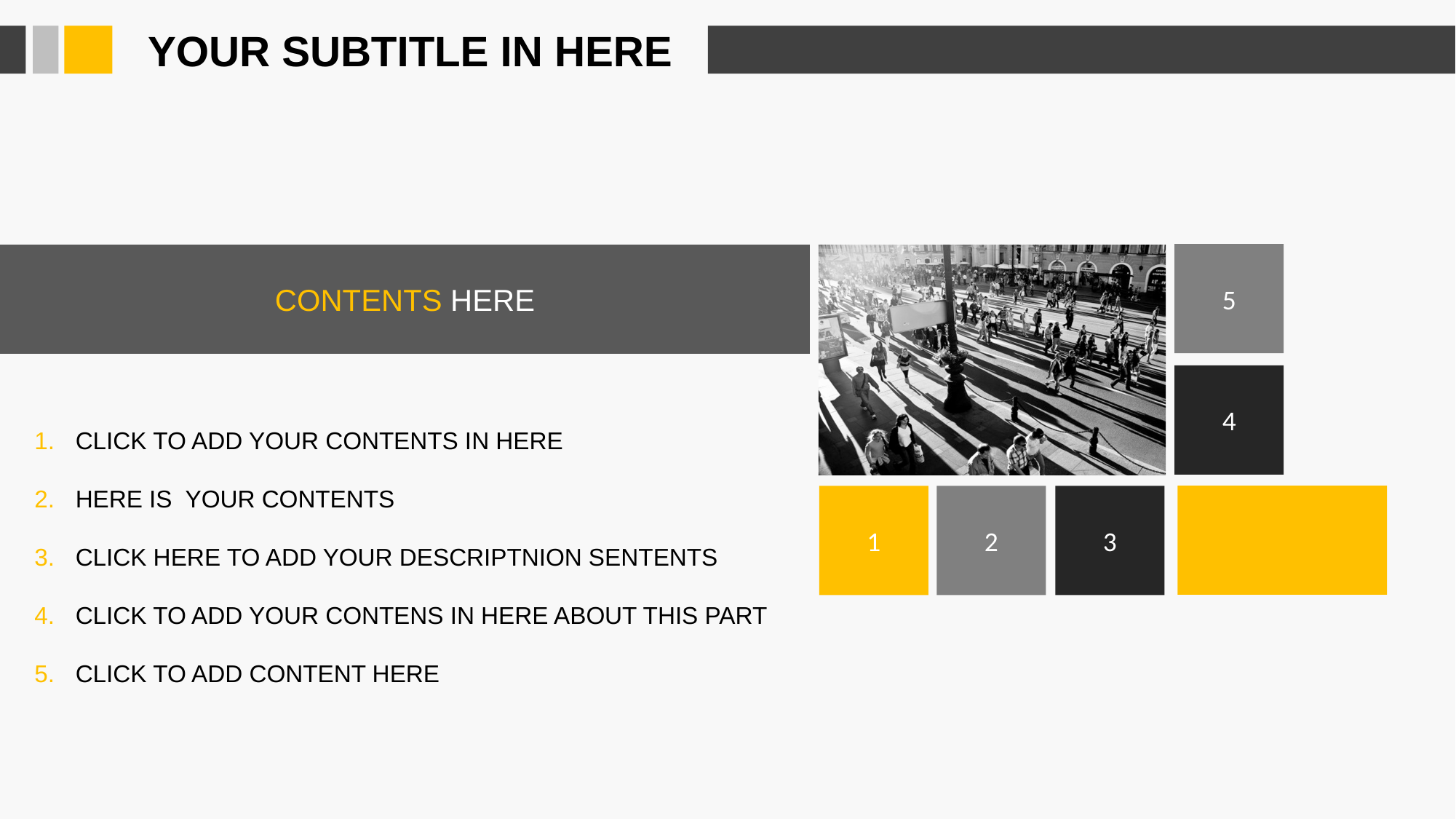

YOUR SUBTITLE IN HERE

5
CONTENTS HERE

4
CLICK TO ADD YOUR CONTENTS IN HERE

HERE IS  YOUR CONTENTS

CLICK HERE TO ADD YOUR DESCRIPTNION SENTENTS

CLICK TO ADD YOUR CONTENS IN HERE ABOUT THIS PART

CLICK TO ADD CONTENT HERE

1
2
3